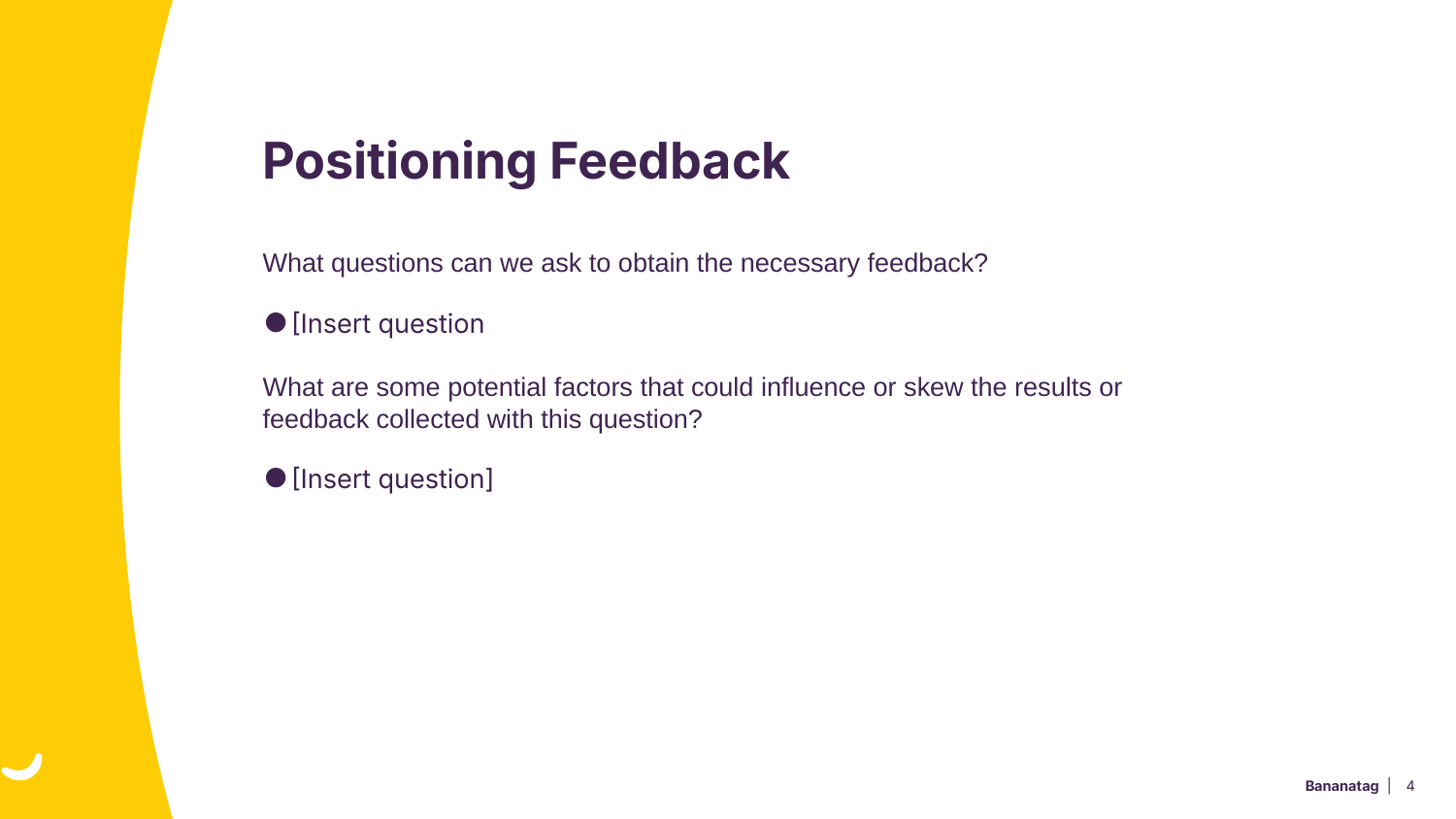

Positioning Feedback
What questions can we ask to obtain the necessary feedback?
[Insert question
What are some potential factors that could influence or skew the results or feedback collected with this question?
[Insert question]